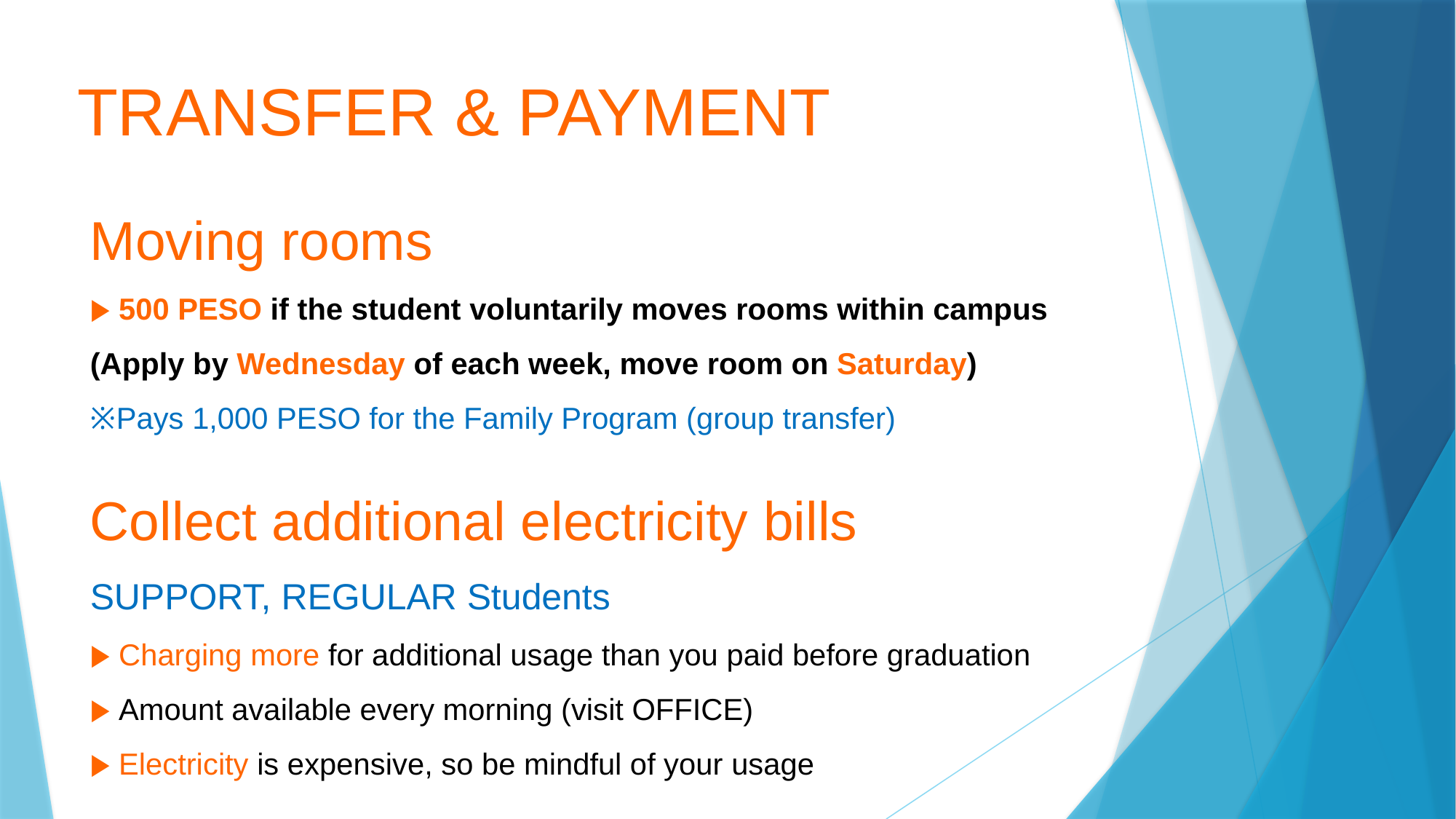

TRANSFER & PAYMENT
Moving rooms
▶ 500 PESO if the student voluntarily moves rooms within campus
(Apply by Wednesday of each week, move room on Saturday)
※ Pays 1,000 PESO for the Family Program (group transfer)
Collect additional electricity bills
SUPPORT, REGULAR Students
▶ Charging more for additional usage than you paid before graduation
▶ Amount available every morning (visit OFFICE)
▶ Electricity is expensive, so be mindful of your usage